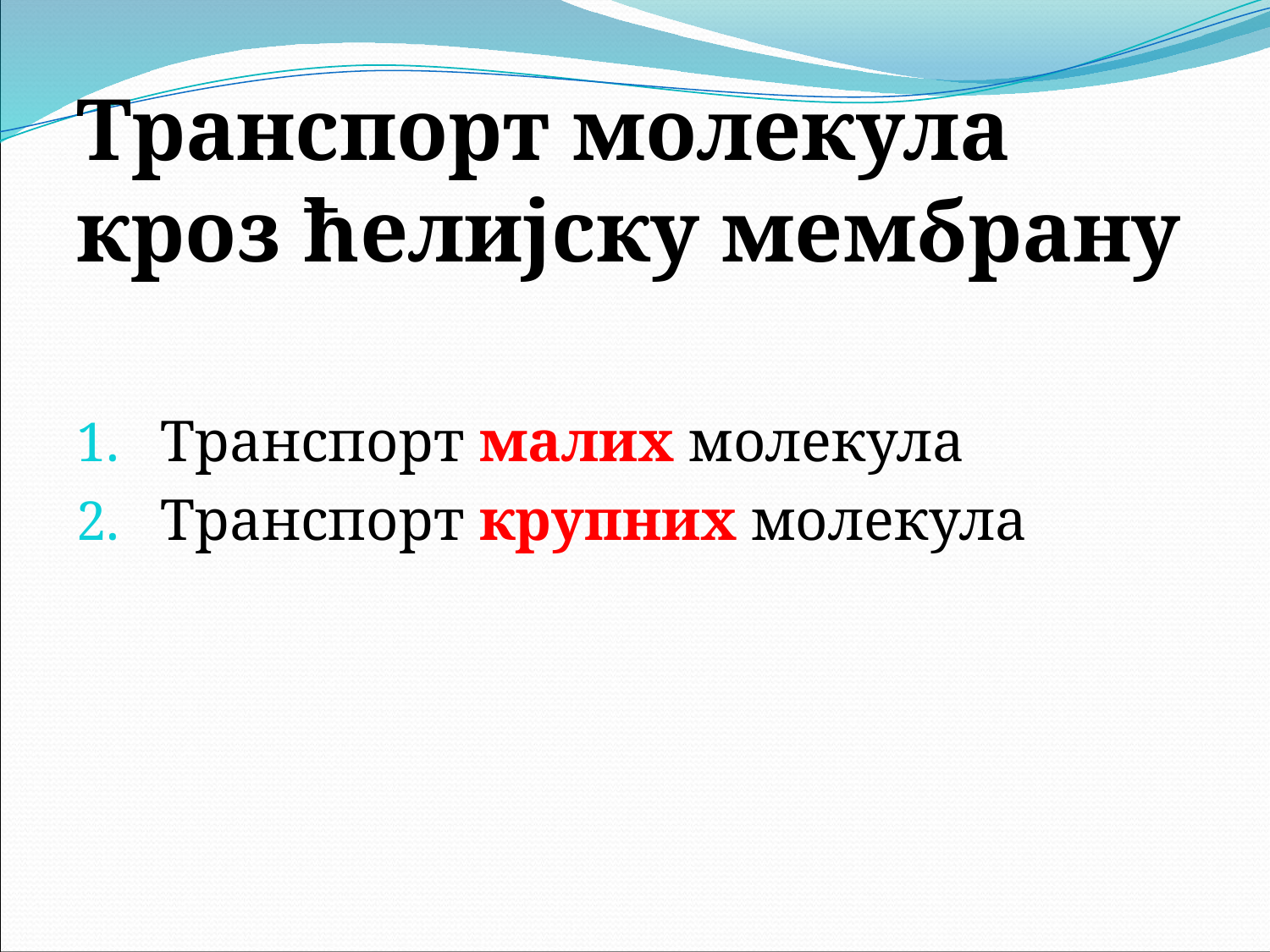

Транспорт молекула кроз ћелијску мембрану

Транспорт малих молекула
Транспорт крупних молекула